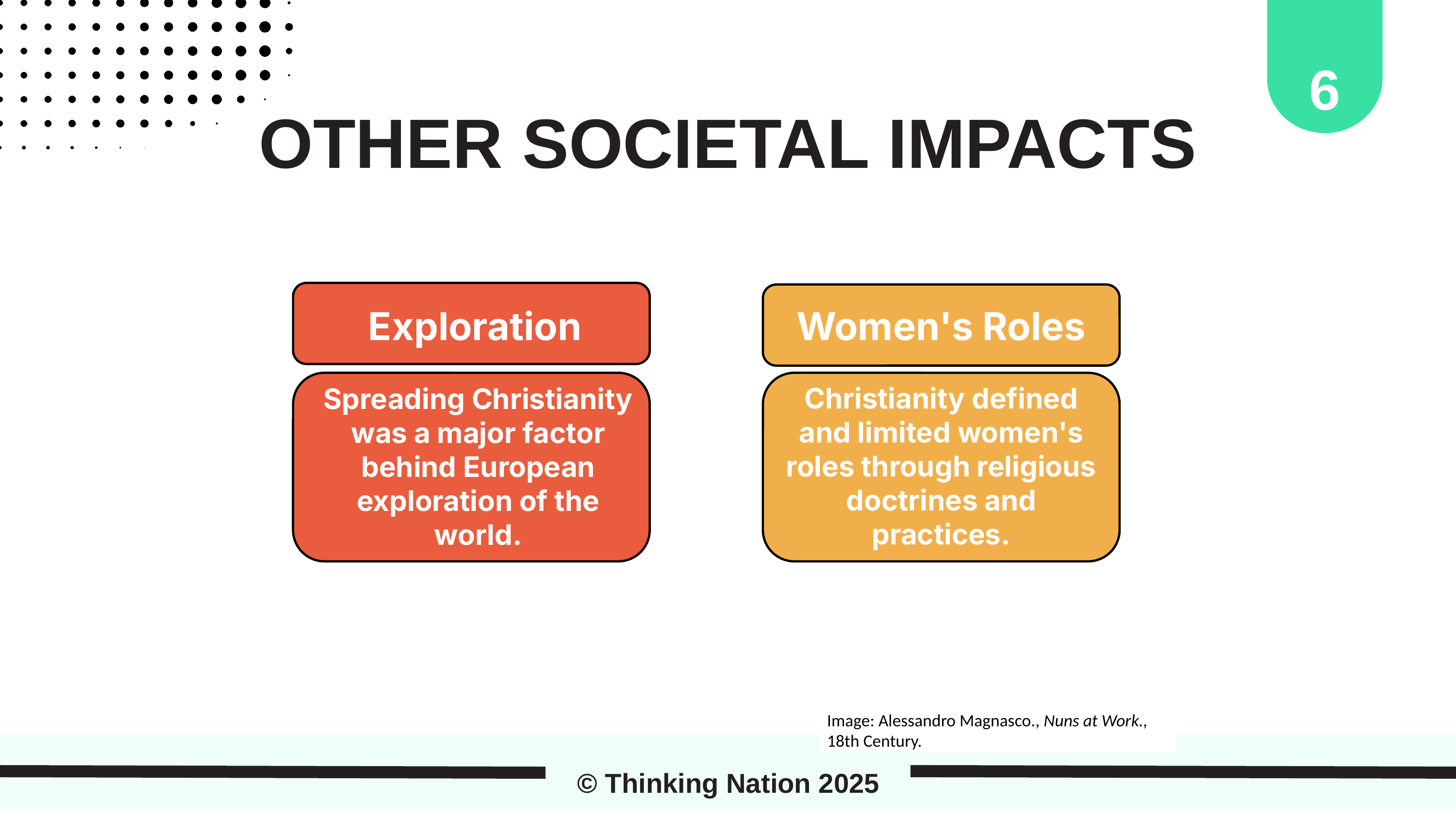

6
OTHER SOCIETAL IMPACTS

Exploration

Women's Roles

Christianity defined and limited women's roles through religious doctrines and practices.

Spreading Christianity was a major factor behind European exploration of the world.

Image: Alessandro Magnasco., Nuns at Work., 18th Century.

© Thinking Nation 2025